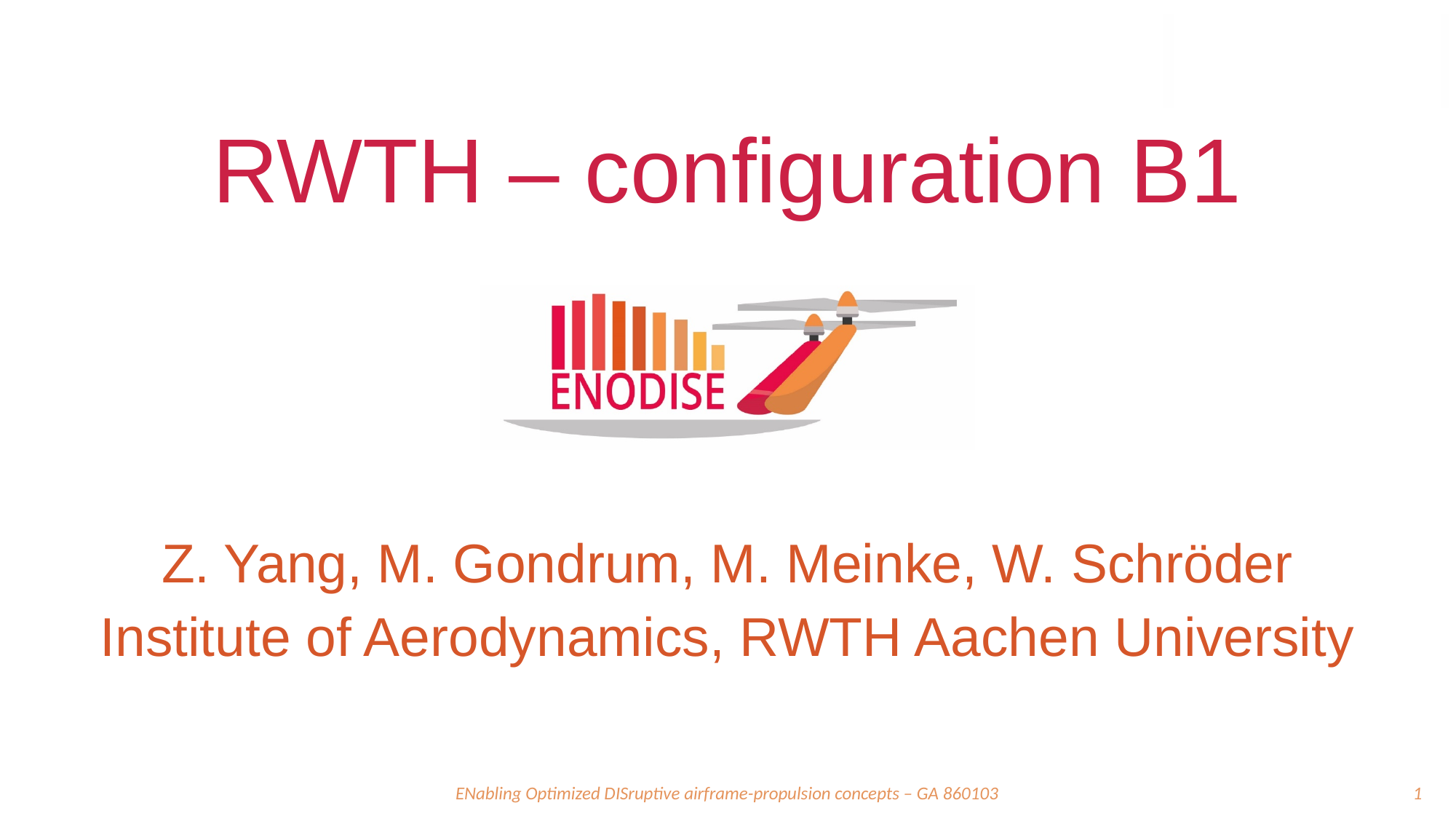

# RWTH – configuration B1
Z. Yang, M. Gondrum, M. Meinke, W. Schröder
Institute of Aerodynamics, RWTH Aachen University

ENabling Optimized DISruptive airframe-propulsion concepts – GA 860103
1